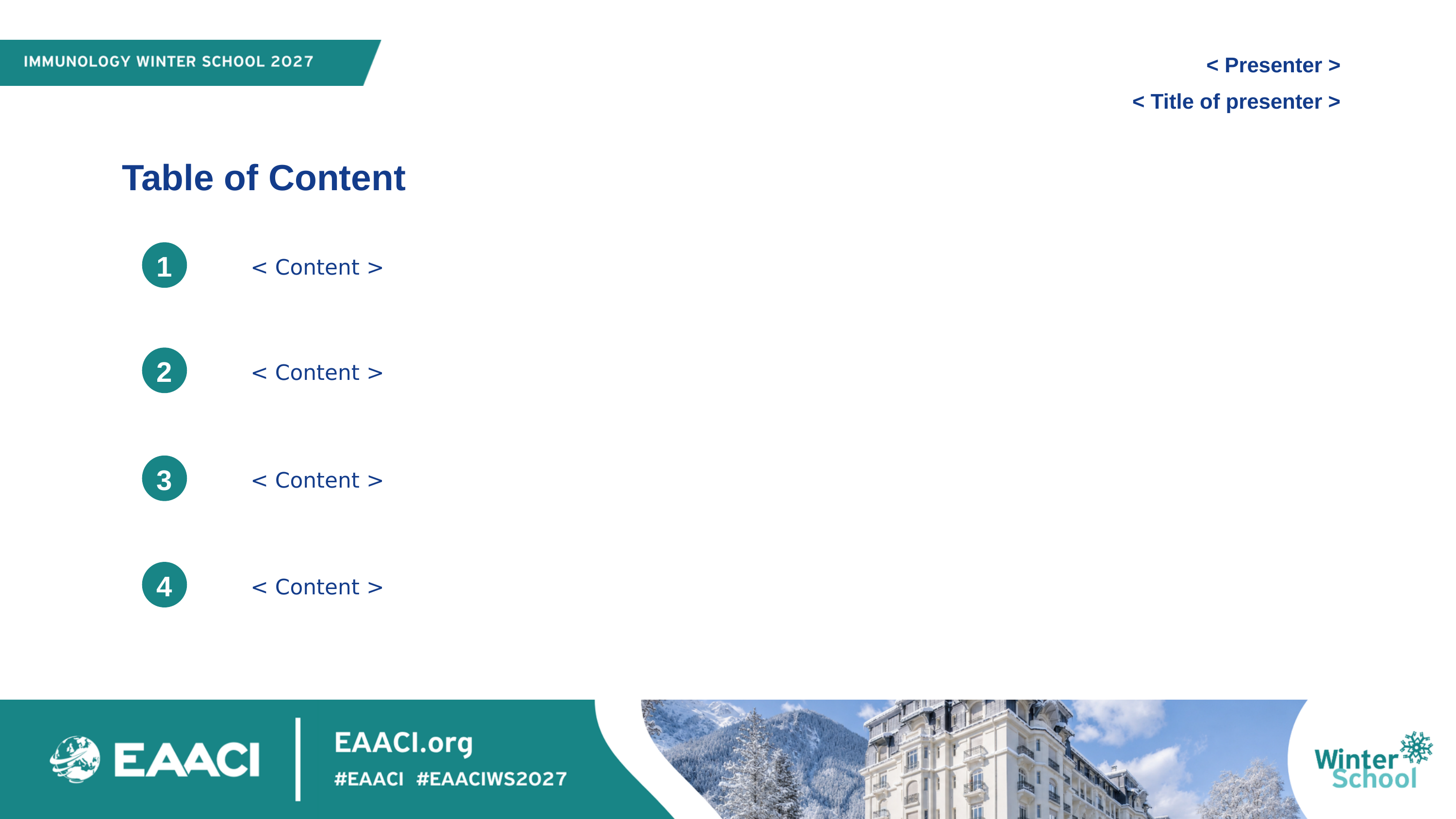

< Presenter >
< Title of presenter >
Table of Content

< Content >

1

< Content >

2

< Content >

3

< Content >

4